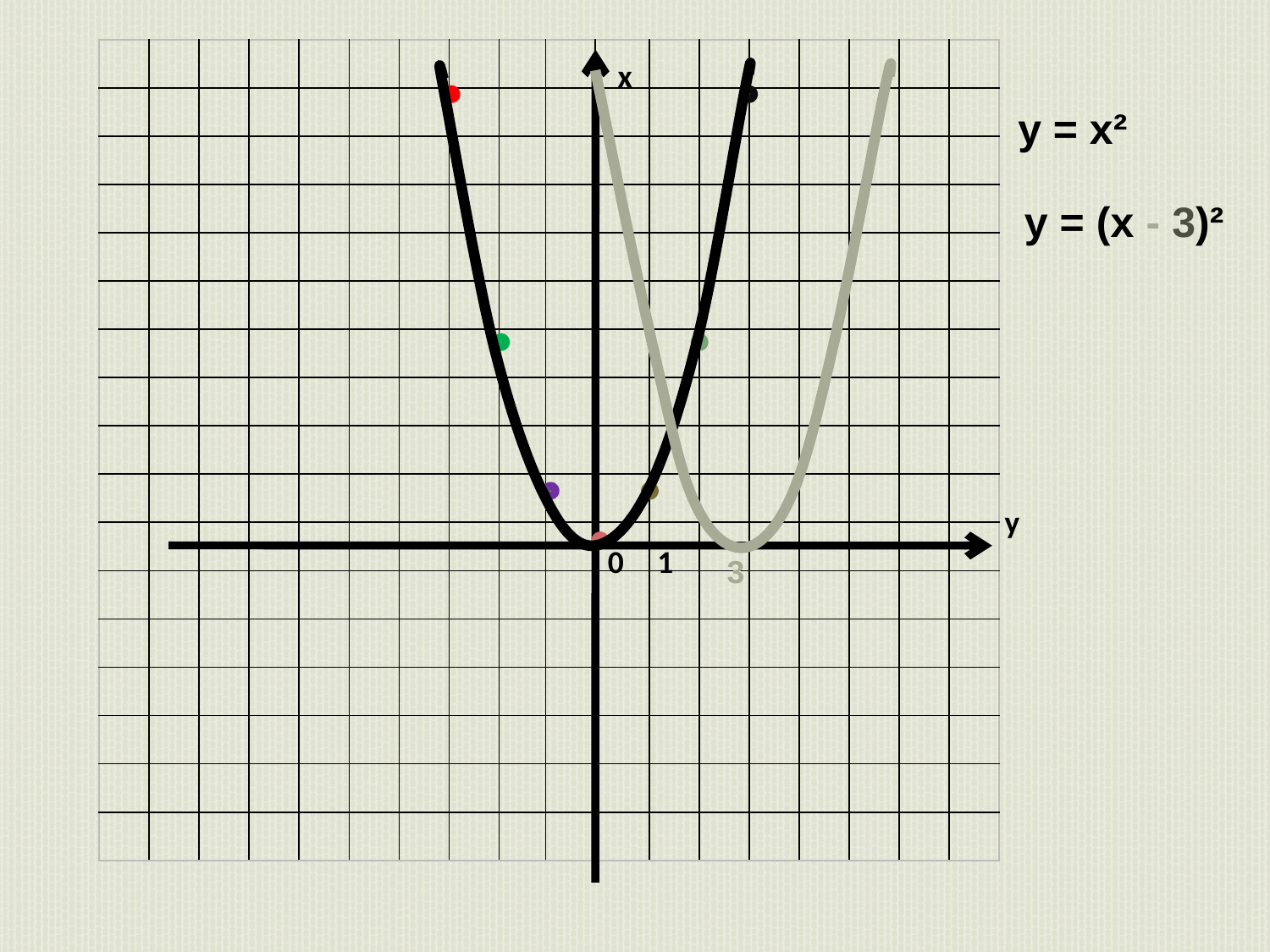

|  |  |  |  |  |  |  |  |  |  |  |  |  |  |  |  |  |  |
| --- | --- | --- | --- | --- | --- | --- | --- | --- | --- | --- | --- | --- | --- | --- | --- | --- | --- |
|  |  |  |  |  |  |  |  |  |  |  |  |  |  |  |  |  |  |
|  |  |  |  |  |  |  |  |  |  |  |  |  |  |  |  |  |  |
|  |  |  |  |  |  |  |  |  |  |  |  |  |  |  |  |  |  |
|  |  |  |  |  |  |  |  |  |  |  |  |  |  |  |  |  |  |
|  |  |  |  |  |  |  |  |  |  |  |  |  |  |  |  |  |  |
|  |  |  |  |  |  |  |  |  |  |  |  |  |  |  |  |  |  |
|  |  |  |  |  |  |  |  |  |  |  |  |  |  |  |  |  |  |
|  |  |  |  |  |  |  |  |  |  |  |  |  |  |  |  |  |  |
|  |  |  |  |  |  |  |  |  |  |  |  |  |  |  |  |  |  |
|  |  |  |  |  |  |  |  |  |  |  |  |  |  |  |  |  |  |
|  |  |  |  |  |  |  |  |  |  |  |  |  |  |  |  |  |  |
|  |  |  |  |  |  |  |  |  |  |  |  |  |  |  |  |  |  |
|  |  |  |  |  |  |  |  |  |  |  |  |  |  |  |  |  |  |
|  |  |  |  |  |  |  |  |  |  |  |  |  |  |  |  |  |  |
|  |  |  |  |  |  |  |  |  |  |  |  |  |  |  |  |  |  |
|  |  |  |  |  |  |  |  |  |  |  |  |  |  |  |  |  |  |

х

у = х²
у = (х - 3)²

у
0

1
3